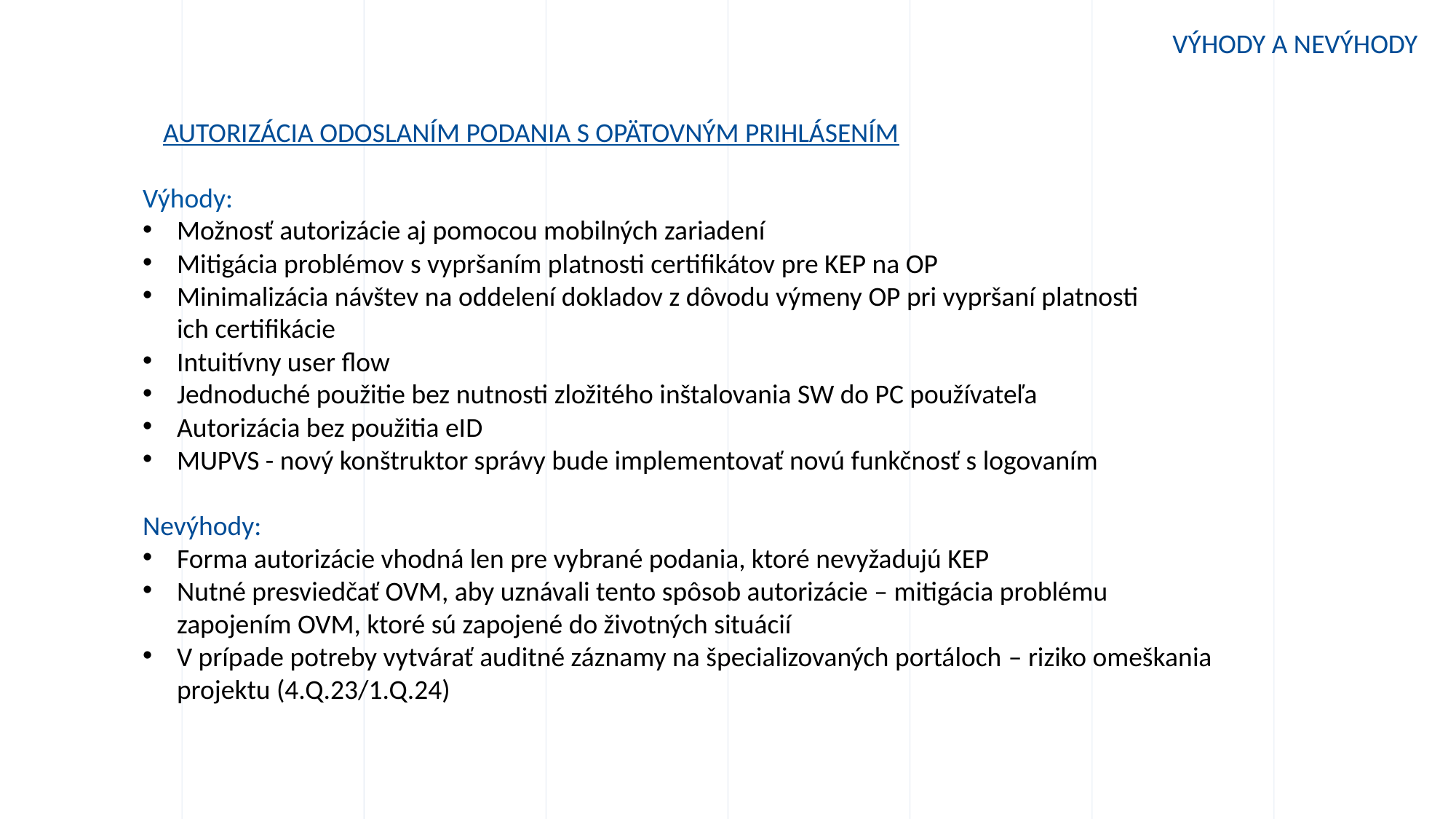

výhody a nevýhody
Autorizácia odoslaním podania s opätovným prihlásením
Výhody:
Možnosť autorizácie aj pomocou mobilných zariadení
Mitigácia problémov s vypršaním platnosti certifikátov pre KEP na OP
Minimalizácia návštev na oddelení dokladov z dôvodu výmeny OP pri vypršaní platnosti ich certifikácie
Intuitívny user flow
Jednoduché použitie bez nutnosti zložitého inštalovania SW do PC používateľa
Autorizácia bez použitia eID
MUPVS - nový konštruktor správy bude implementovať novú funkčnosť s logovaním

Nevýhody:
Forma autorizácie vhodná len pre vybrané podania, ktoré nevyžadujú KEP
Nutné presviedčať OVM, aby uznávali tento spôsob autorizácie – mitigácia problému zapojením OVM, ktoré sú zapojené do životných situácií
V prípade potreby vytvárať auditné záznamy na špecializovaných portáloch – riziko omeškania projektu (4.Q.23/1.Q.24)